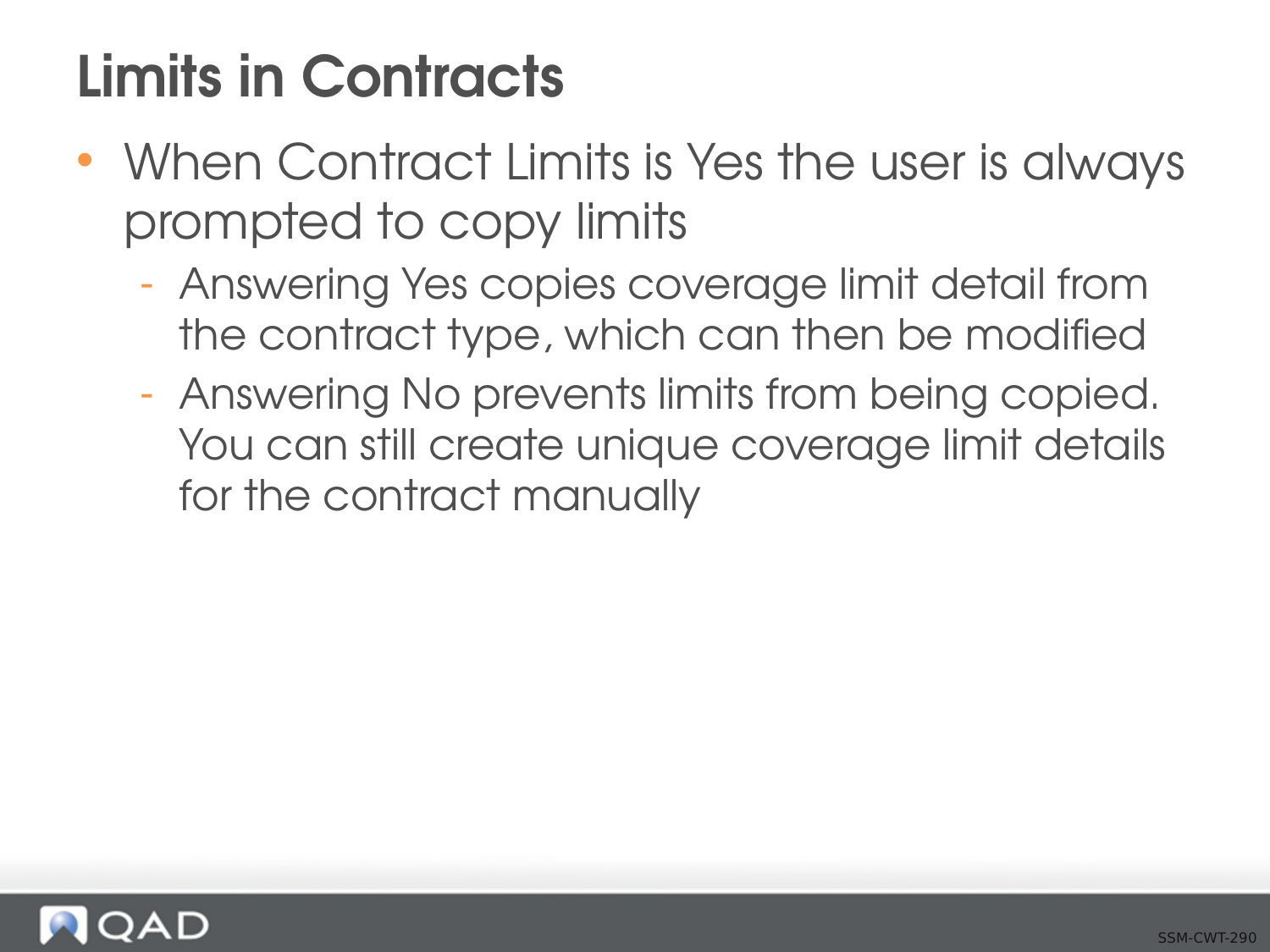

# Limits in Contracts
When Contract Limits is Yes the user is always prompted to copy limits
Answering Yes copies coverage limit detail from the contract type, which can then be modified
Answering No prevents limits from being copied. You can still create unique coverage limit details for the contract manually
SSM-CWT-290